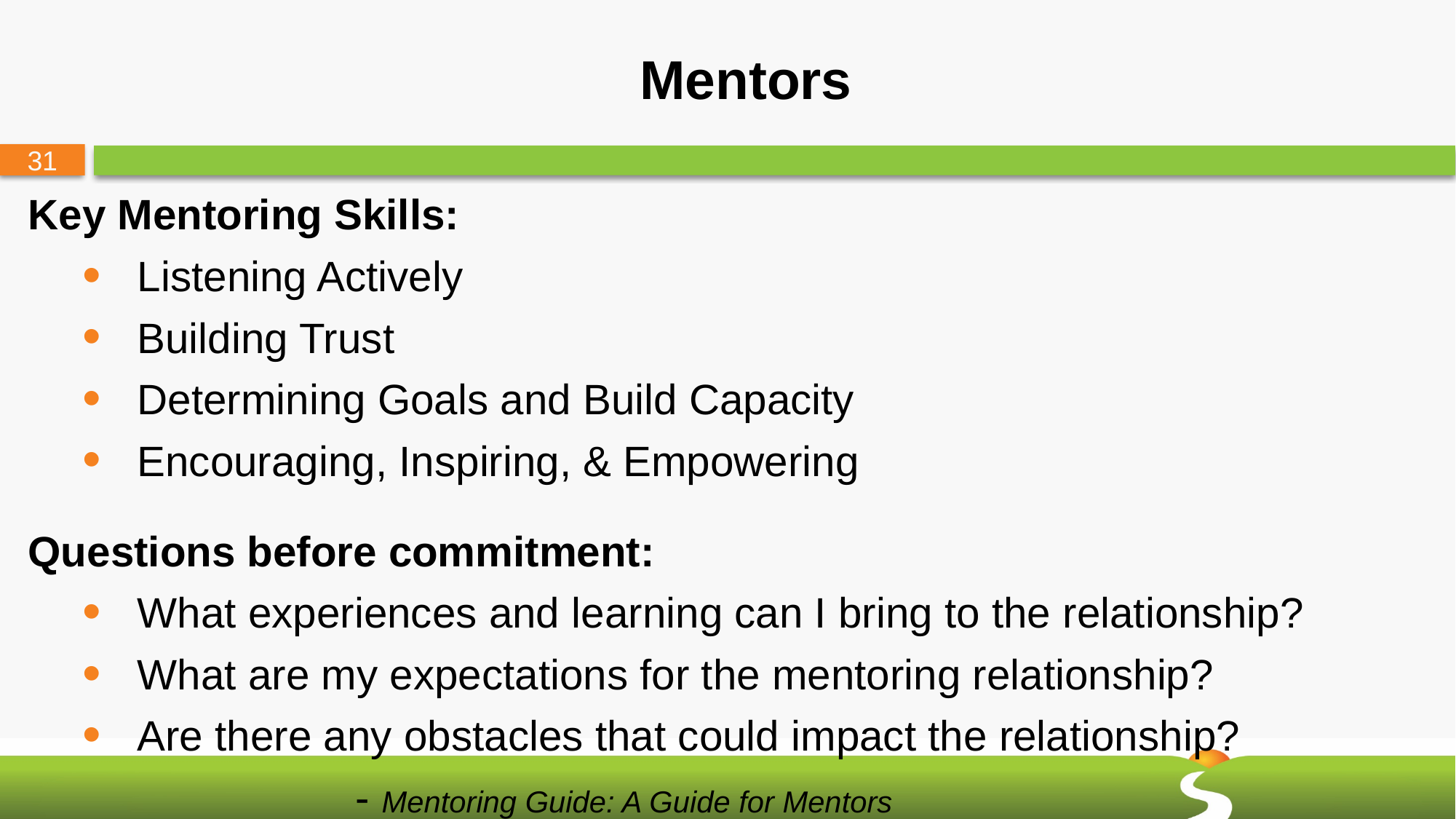

# Mentors
Key Mentoring Skills:
Listening Actively
Building Trust
Determining Goals and Build Capacity
Encouraging, Inspiring, & Empowering

Questions before commitment:
What experiences and learning can I bring to the relationship?
What are my expectations for the mentoring relationship?
Are there any obstacles that could impact the relationship?
			- Mentoring Guide: A Guide for Mentors